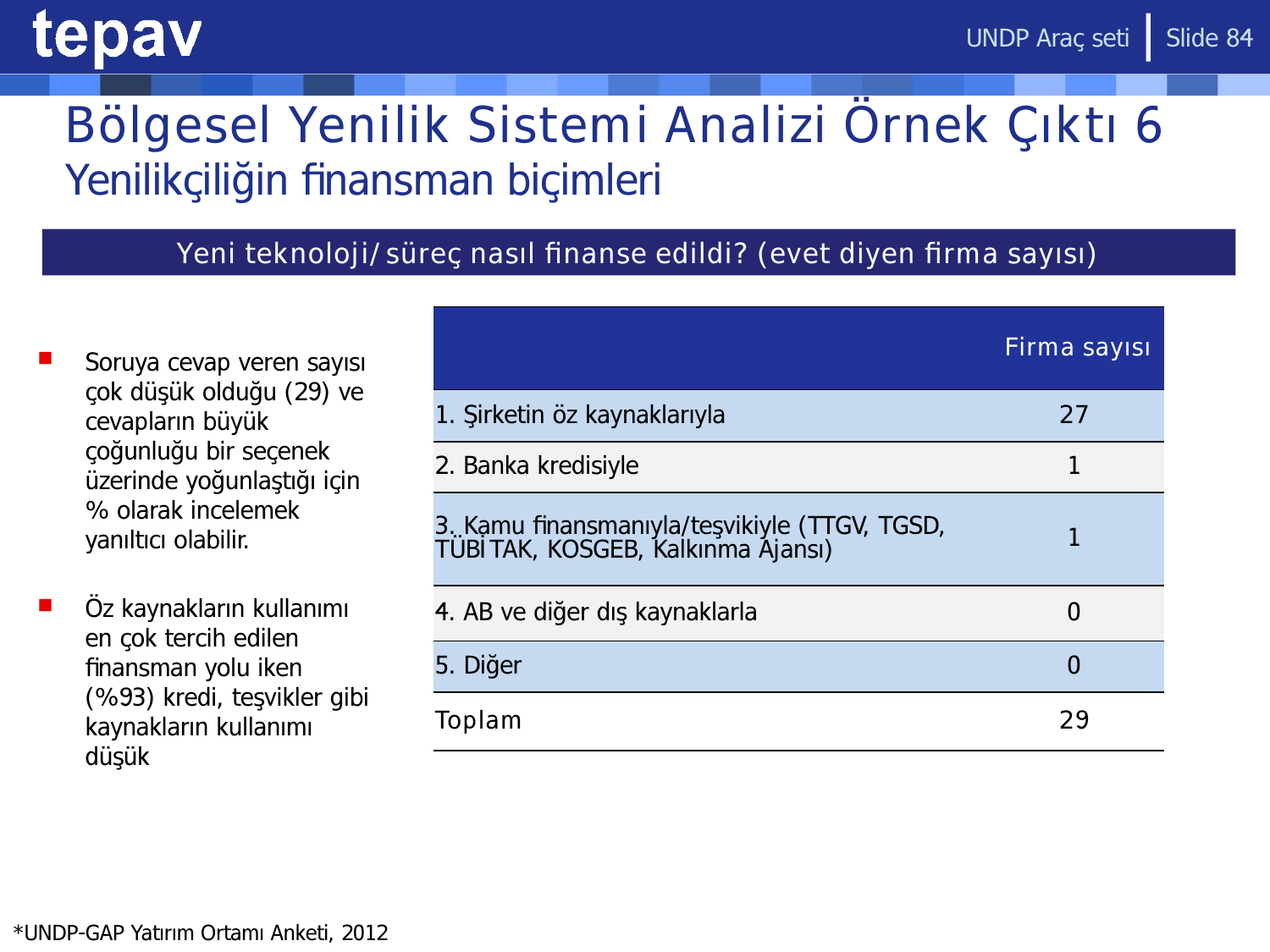

UNDP Araç seti
Slide 84
# Bölgesel Yenilik Sistemi Analizi Örnek Çıktı 6 Yenilikçiliğin finansman biçimleri
Yeni teknoloji/süreç nasıl finanse edildi? (evet diyen firma sayısı)
Soruya cevap veren sayısı çok düşük olduğu (29) ve cevapların büyük çoğunluğu bir seçenek üzerinde yoğunlaştığı için % olarak incelemek yanıltıcı olabilir.

Öz kaynakların kullanımı en çok tercih edilen finansman yolu iken (%93) kredi, teşvikler gibi kaynakların kullanımı düşük

|  | Firma sayısı |
| --- | --- |
| 1. Şirketin öz kaynaklarıyla | 27 |
| 2. Banka kredisiyle | 1 |
| 3. Kamu finansmanıyla/teşvikiyle (TTGV, TGSD, TÜBİTAK, KOSGEB, Kalkınma Ajansı) | 1 |
| 4. AB ve diğer dış kaynaklarla | 0 |
| 5. Diğer | 0 |
| Toplam | 29 |

*UNDP-GAP Yatırım Ortamı Anketi, 2012